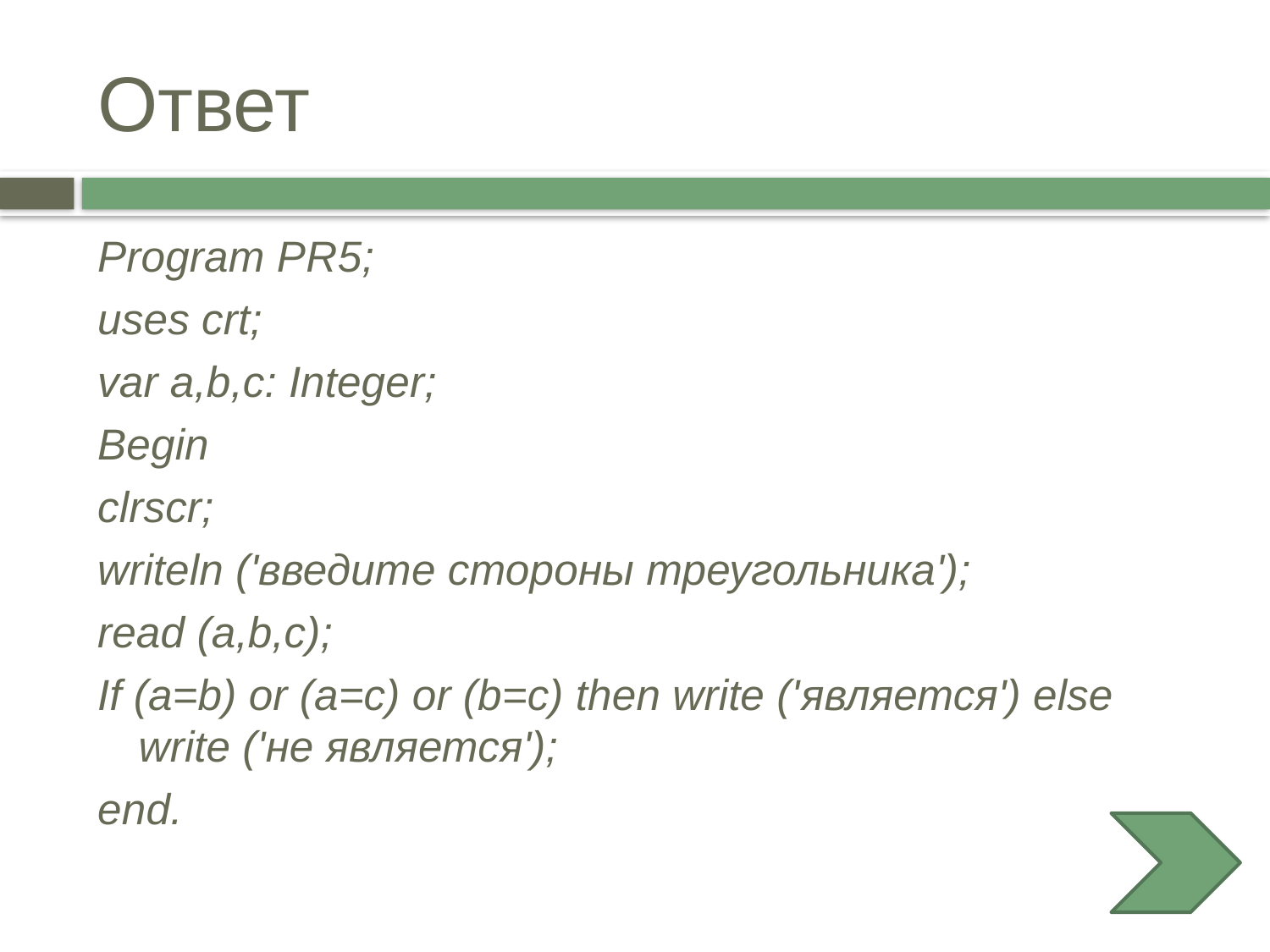

# Ответ
Program PR5;
uses crt;
var a,b,c: Integer;
Begin
clrscr;
writeln ('введите стороны треугольника');
read (a,b,c);
If (a=b) or (a=c) or (b=c) then write ('является') else write ('не является');
end.